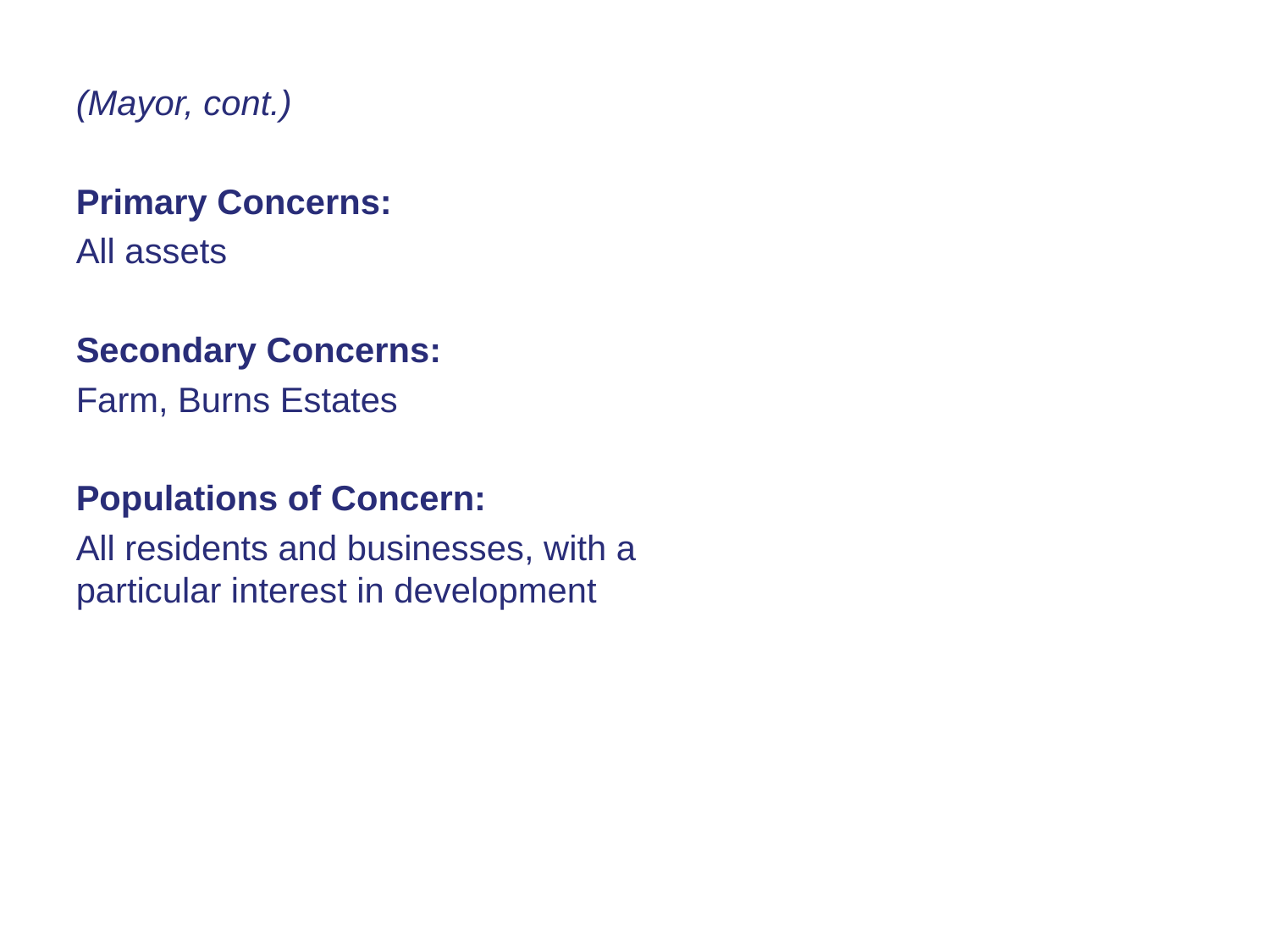

(Mayor, cont.)

Primary Concerns:
All assets

Secondary Concerns:
Farm, Burns Estates

Populations of Concern:
All residents and businesses, with a particular interest in development